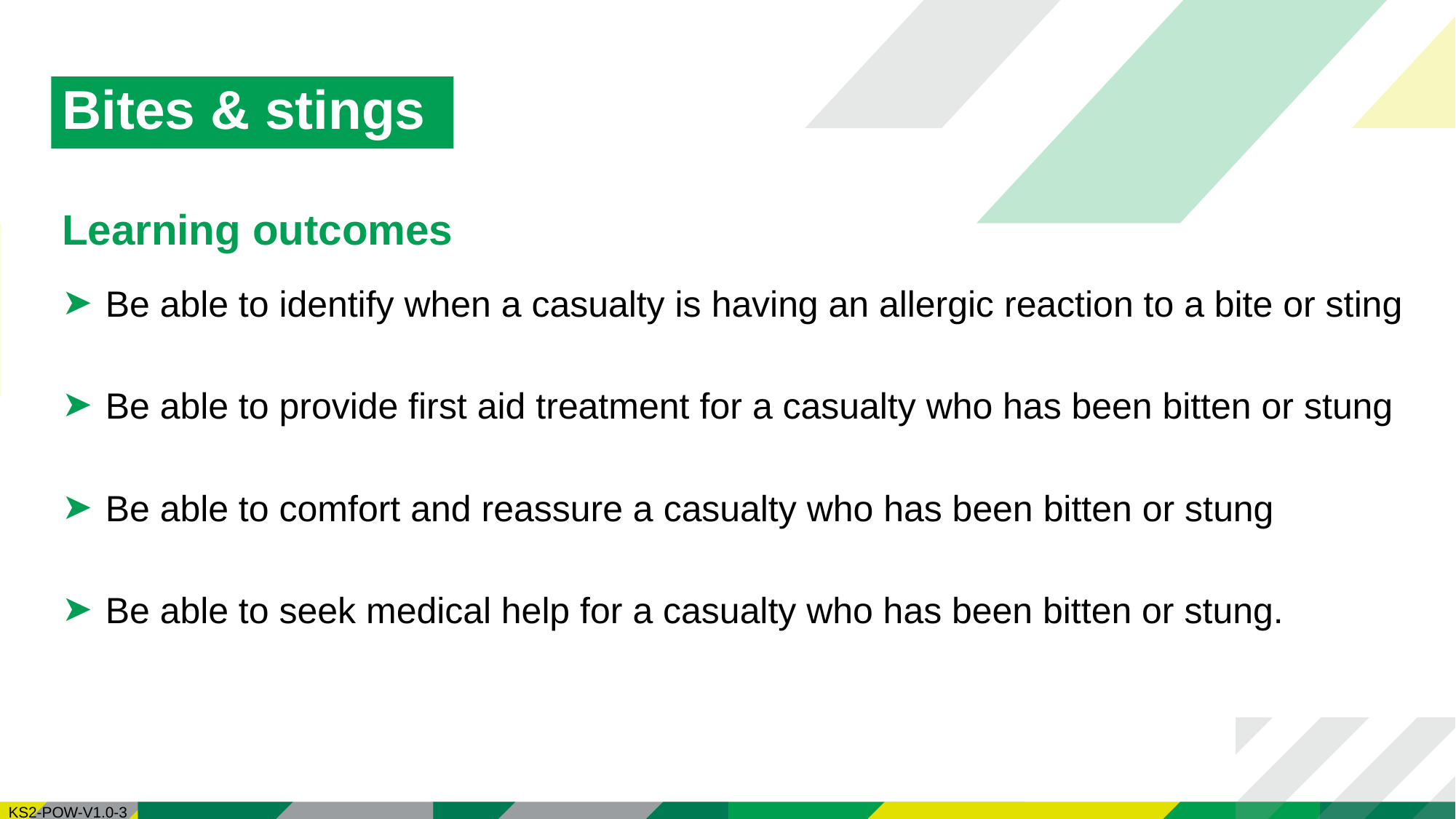

Bites & stings
Learning outcomes

Be able to identify when a casualty is having an allergic reaction to a bite or sting

Be able to provide first aid treatment for a casualty who has been bitten or stung

Be able to comfort and reassure a casualty who has been bitten or stung

Be able to seek medical help for a casualty who has been bitten or stung.
KS2-POW-V1.0-3